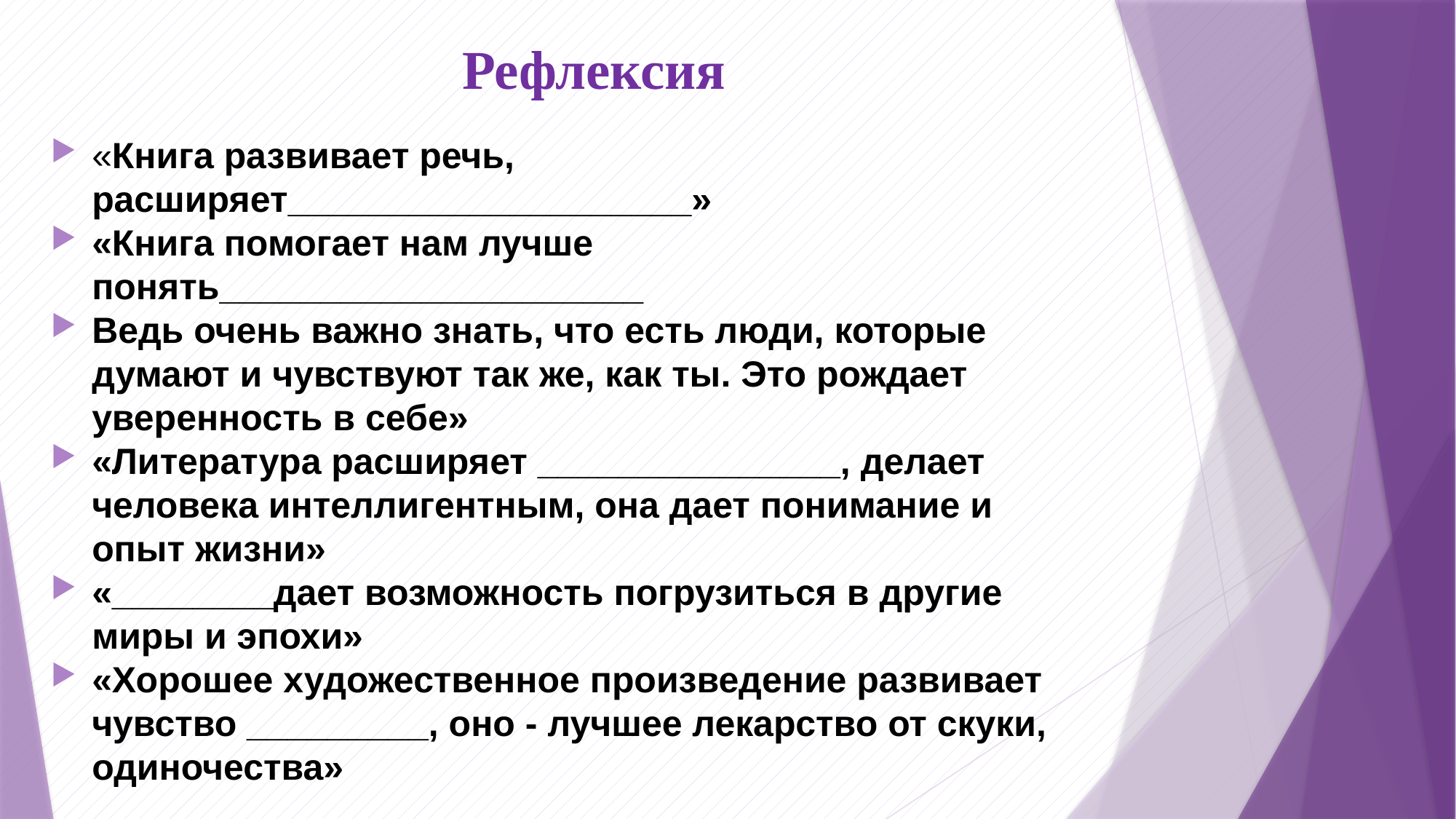

# Рефлексия
«Книга развивает речь, расширяет____________________»
«Книга помогает нам лучше понять_____________________
Ведь очень важно знать, что есть люди, которые думают и чувствуют так же, как ты. Это рождает уверенность в себе»
«Литература расширяет _______________, делает человека интеллигентным, она дает понимание и опыт жизни»
«________дает возможность погрузиться в другие миры и эпохи»
«Хорошее художественное произведение развивает чувство _________, оно - лучшее лекарство от скуки, одиночества»